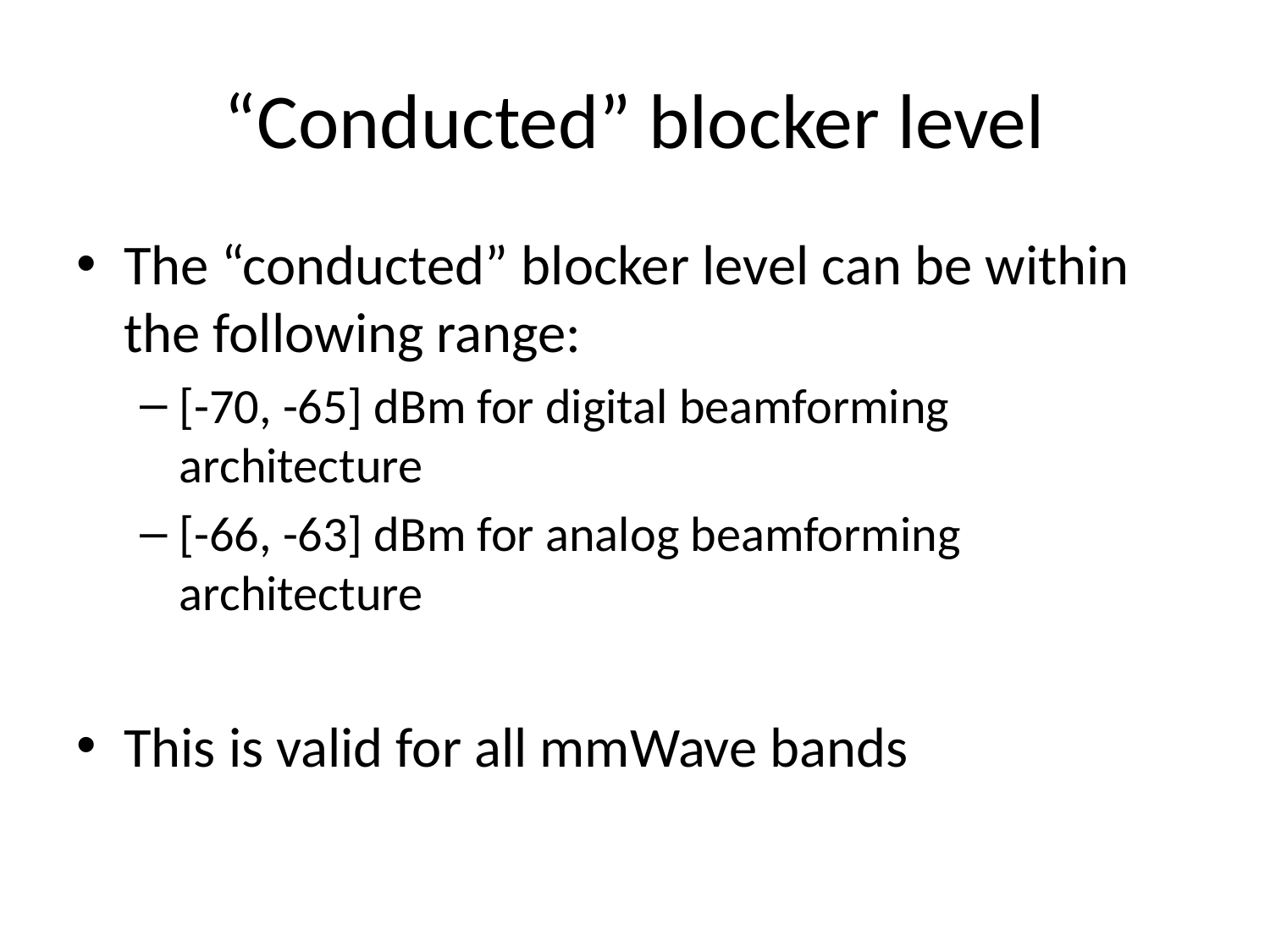

# “Conducted” blocker level
The “conducted” blocker level can be within the following range:
[-70, -65] dBm for digital beamforming architecture
[-66, -63] dBm for analog beamforming architecture

This is valid for all mmWave bands